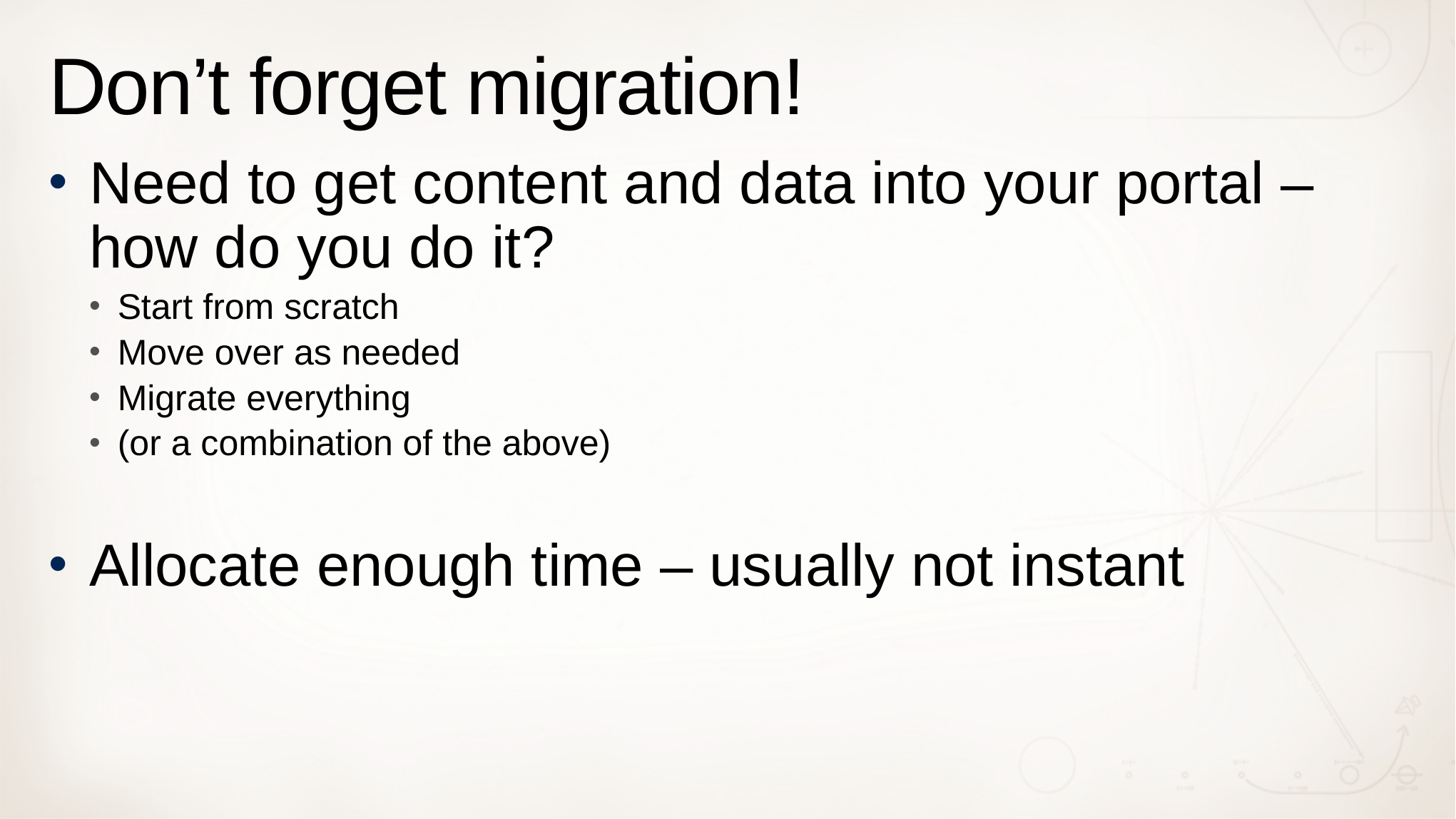

# Don’t forget migration!
Need to get content and data into your portal – how do you do it?
Start from scratch
Move over as needed
Migrate everything
(or a combination of the above)

Allocate enough time – usually not instant